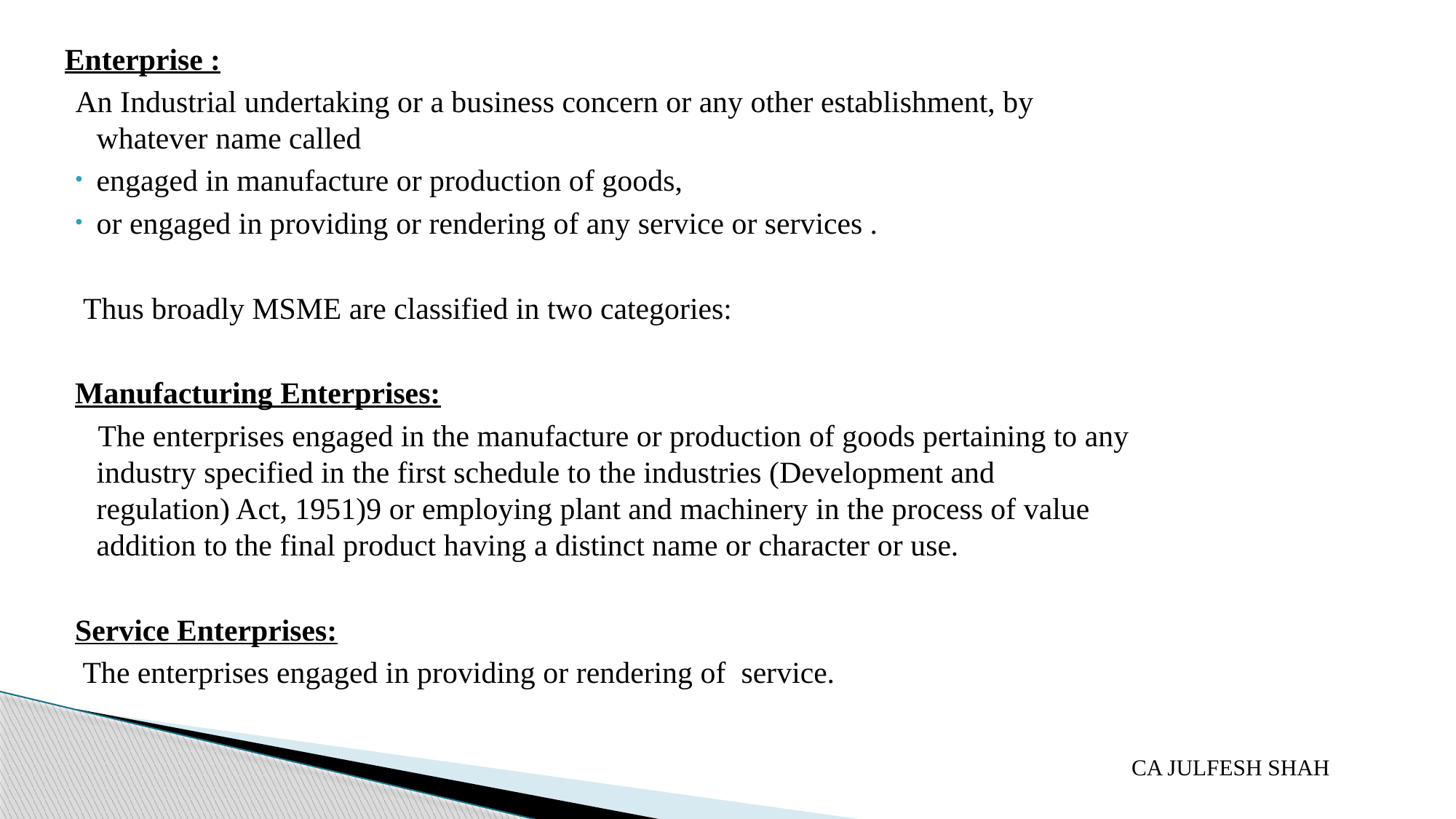

Enterprise :
An Industrial undertaking or a business concern or any other establishment, by whatever name called
engaged in manufacture or production of goods,
or engaged in providing or rendering of any service or services .

 Thus broadly MSME are classified in two categories:

Manufacturing Enterprises:
   The enterprises engaged in the manufacture or production of goods pertaining to any industry specified in the first schedule to the industries (Development and regulation) Act, 1951)9 or employing plant and machinery in the process of value addition to the final product having a distinct name or character or use.

Service Enterprises:
 The enterprises engaged in providing or rendering of  service.
CA JULFESH SHAH